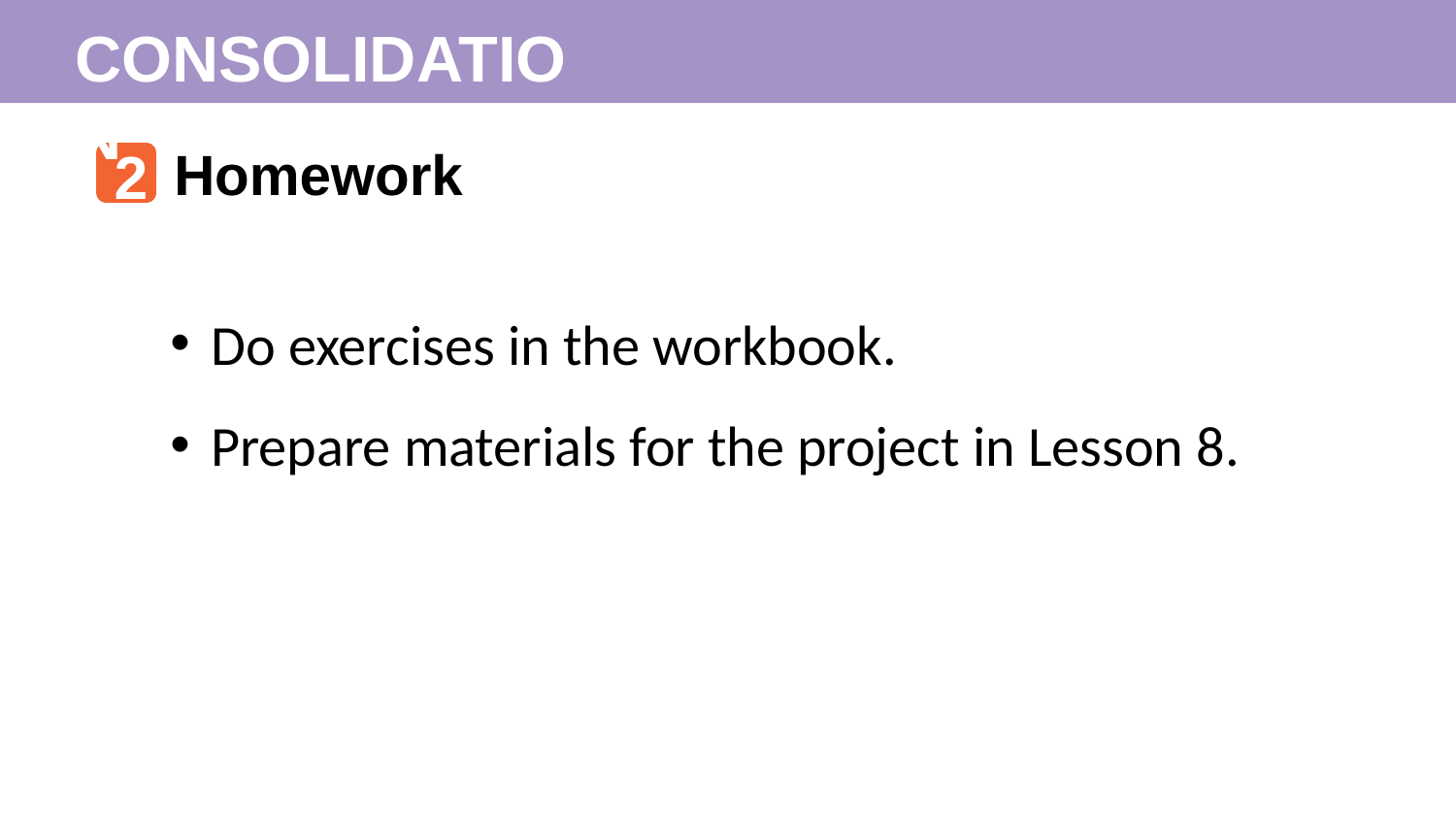

CONSOLIDATION
2
Homework

Do exercises in the workbook.
Prepare materials for the project in Lesson 8.